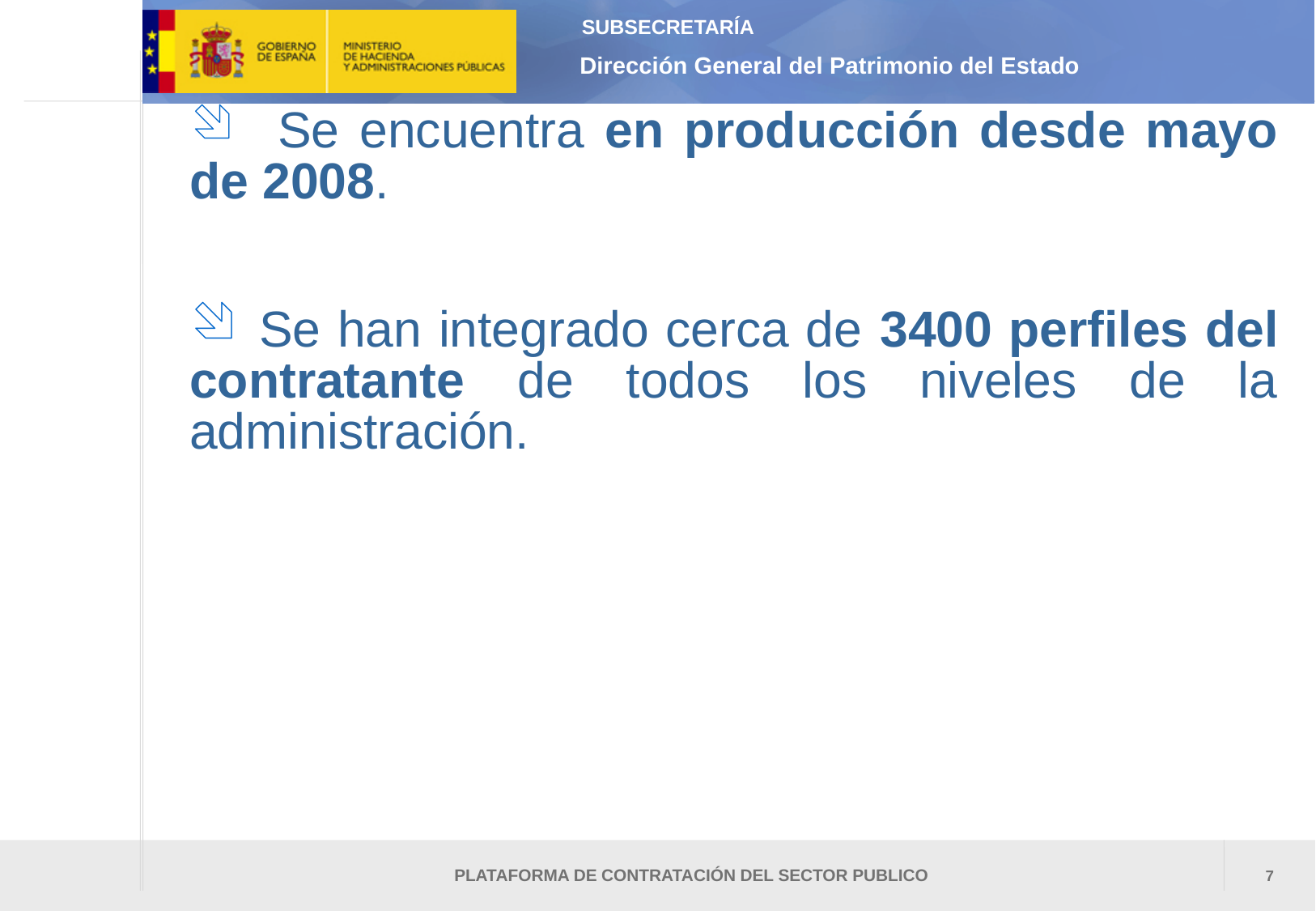

Se encuentra en producción desde mayo de 2008.

 Se han integrado cerca de 3400 perfiles del contratante de todos los niveles de la administración.